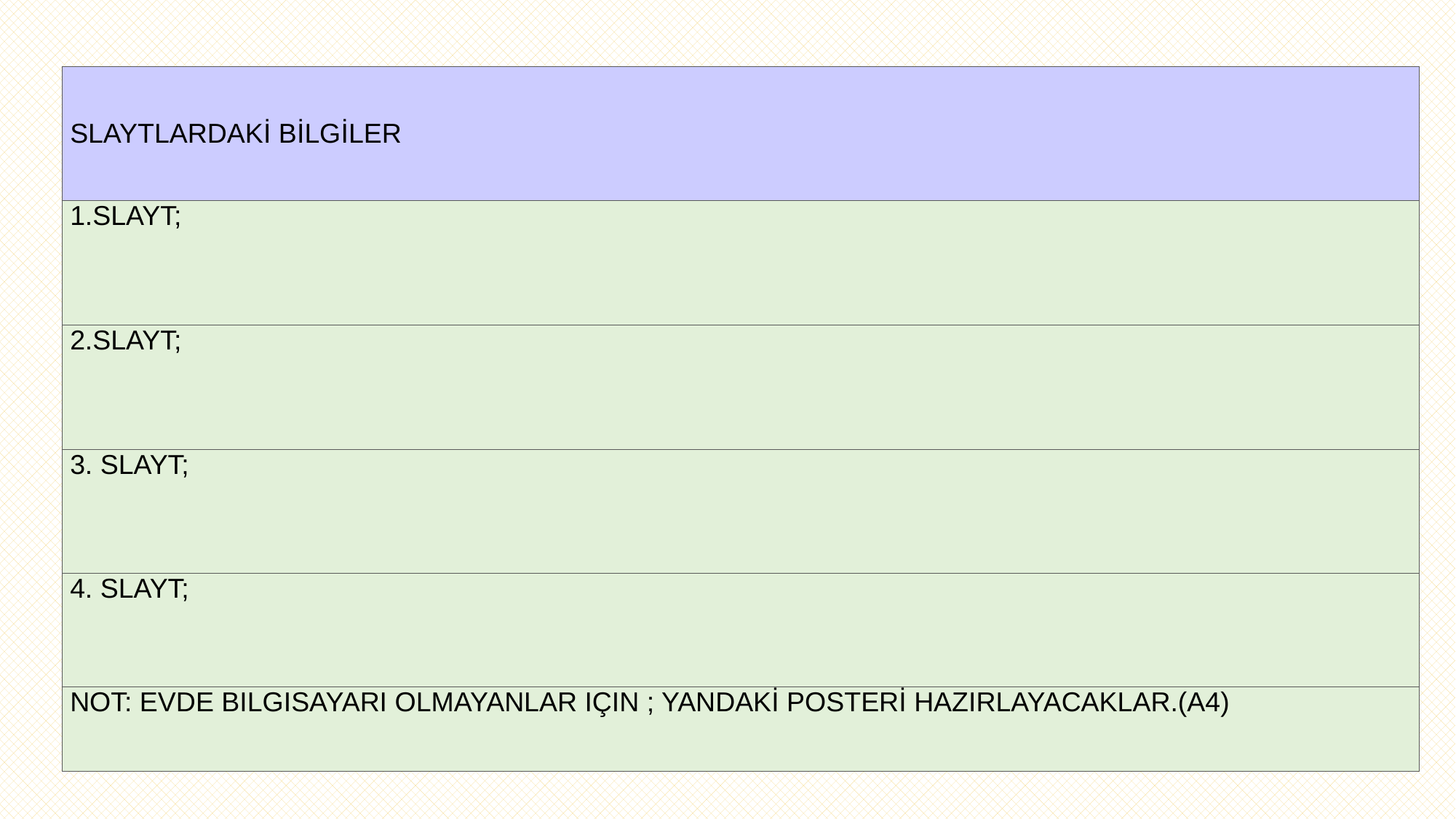

| Slaytlardakİ bİlgİler |
| --- |
| 1.slayt; |
| 2.slayt; |
| 3. slayt; |
| 4. slayt; |
| Not: Evde bilgisayarı olmayanlar için ; YANDAKİ posterİ hazırlayacaklar.(A4) |